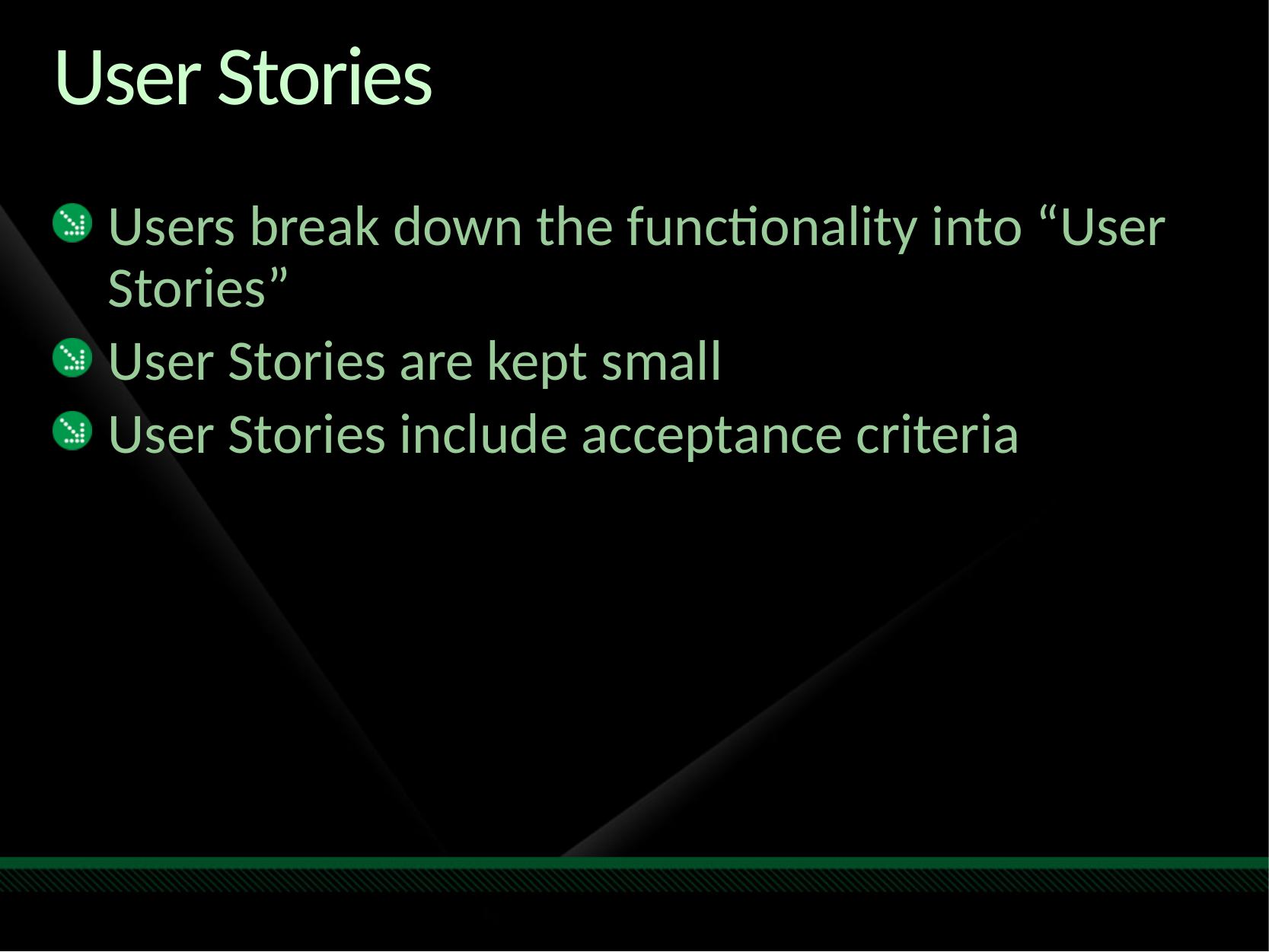

# User Stories
Users break down the functionality into “User Stories”
User Stories are kept small
User Stories include acceptance criteria